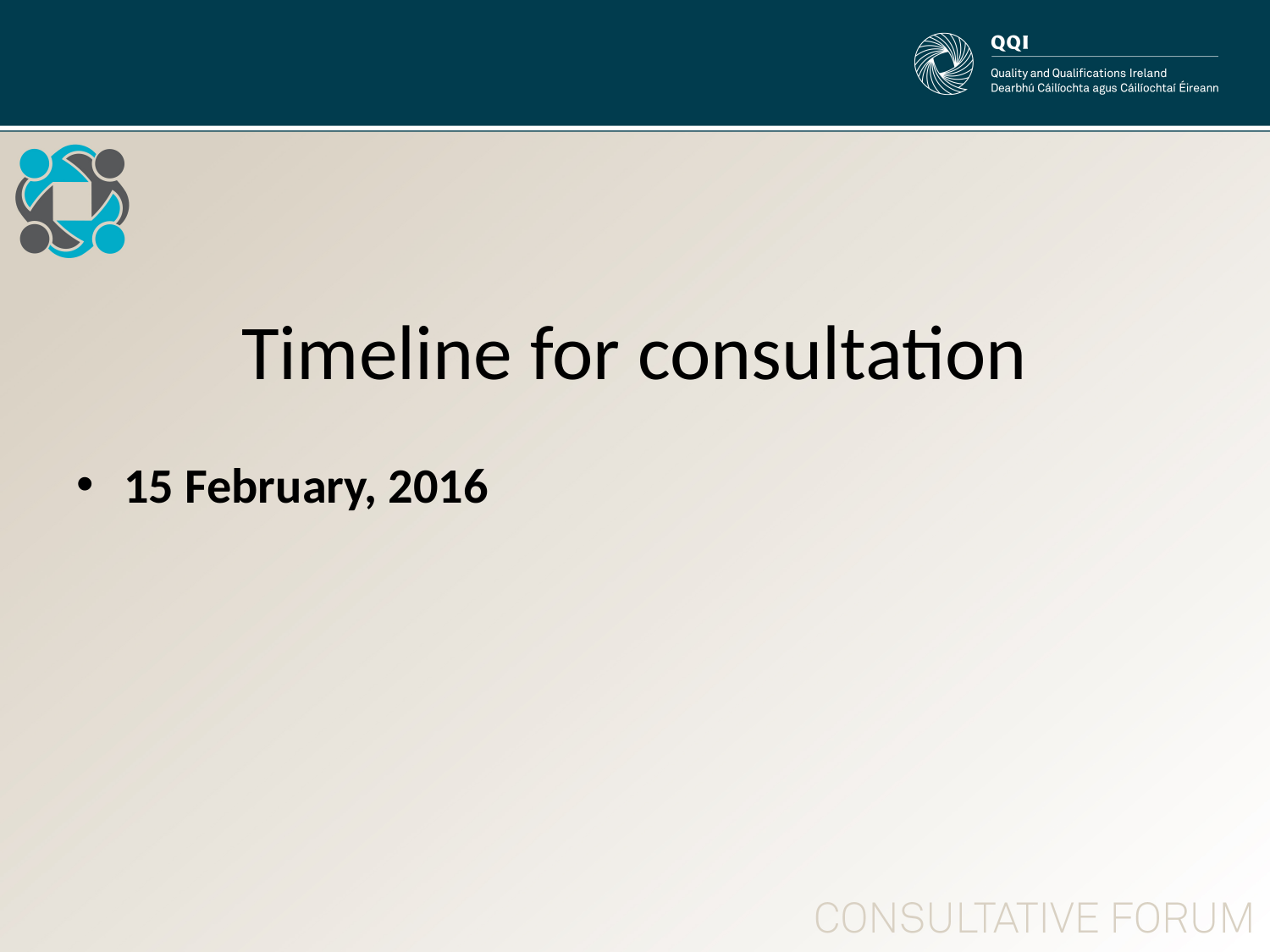

# Timeline for consultation
15 February, 2016